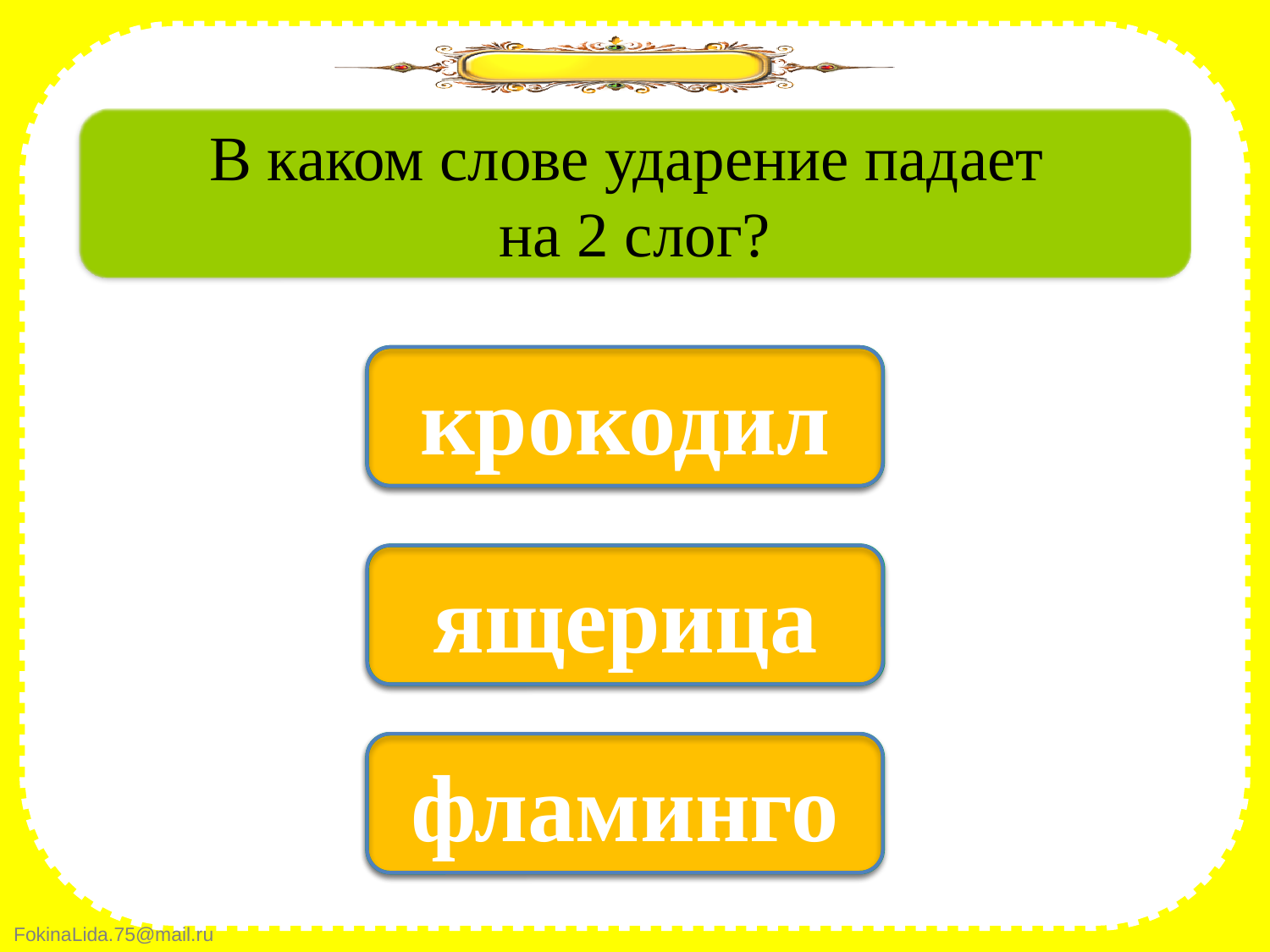

В каком слове ударение падает
на 2 слог?
крокодил

нет
нет
ящерица

да
фламинго